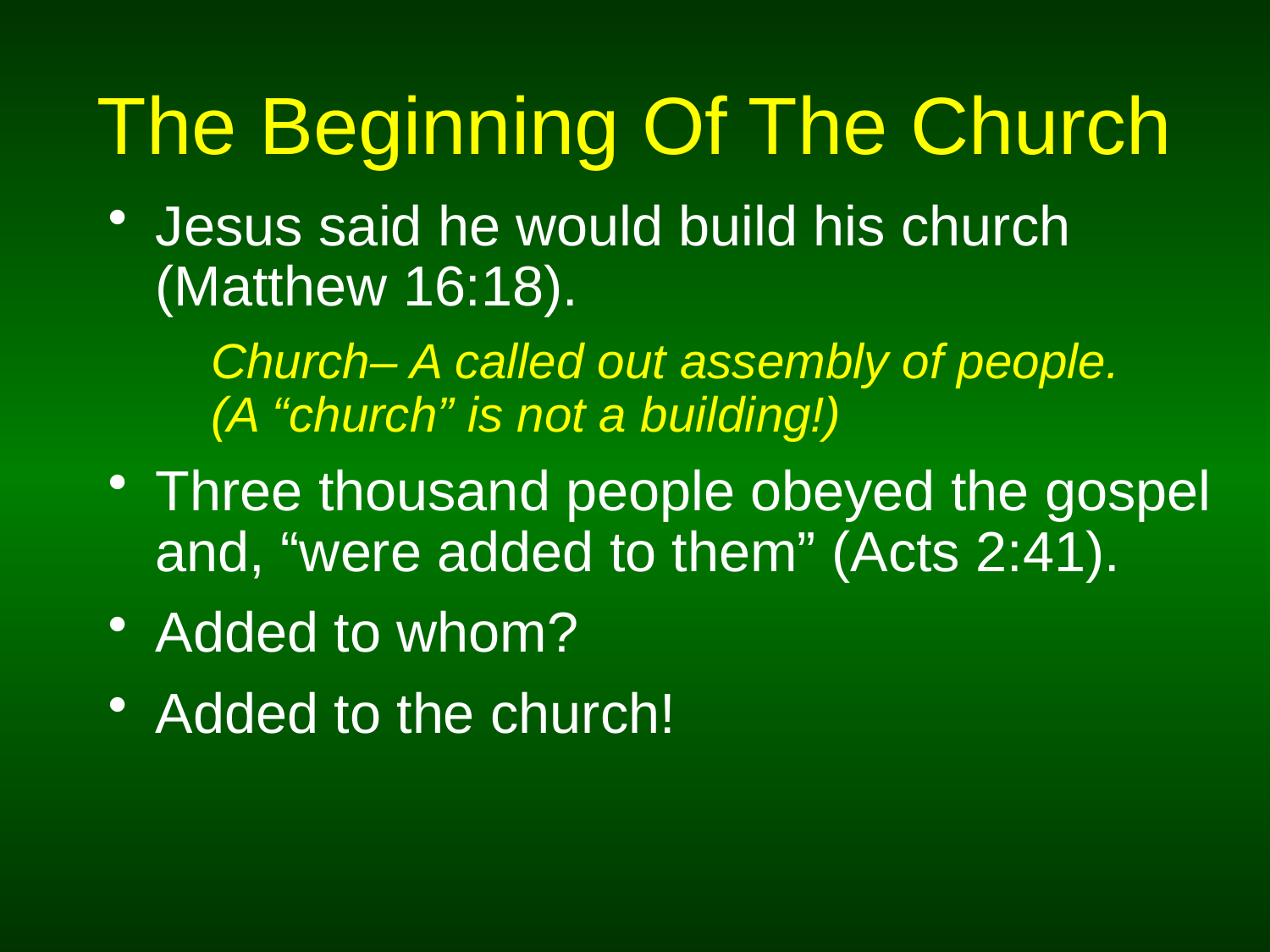

# The Beginning Of The Church
Jesus said he would build his church (Matthew 16:18).
	Church– A called out assembly of people.     (A “church” is not a building!)
Three thousand people obeyed the gospel and, “were added to them” (Acts 2:41).
Added to whom?
Added to the church!